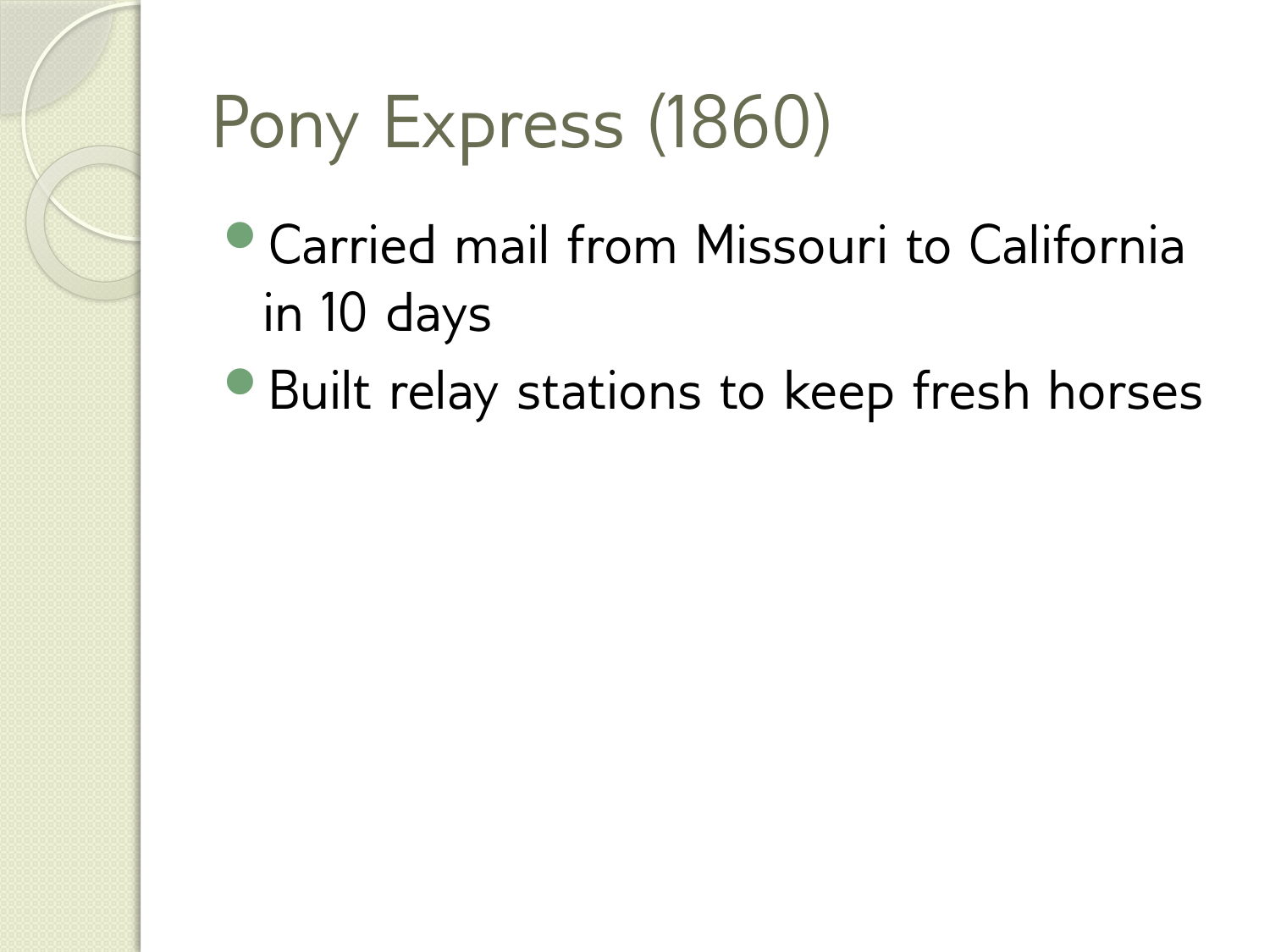

# Pony Express (1860)
Carried mail from Missouri to California in 10 days
Built relay stations to keep fresh horses